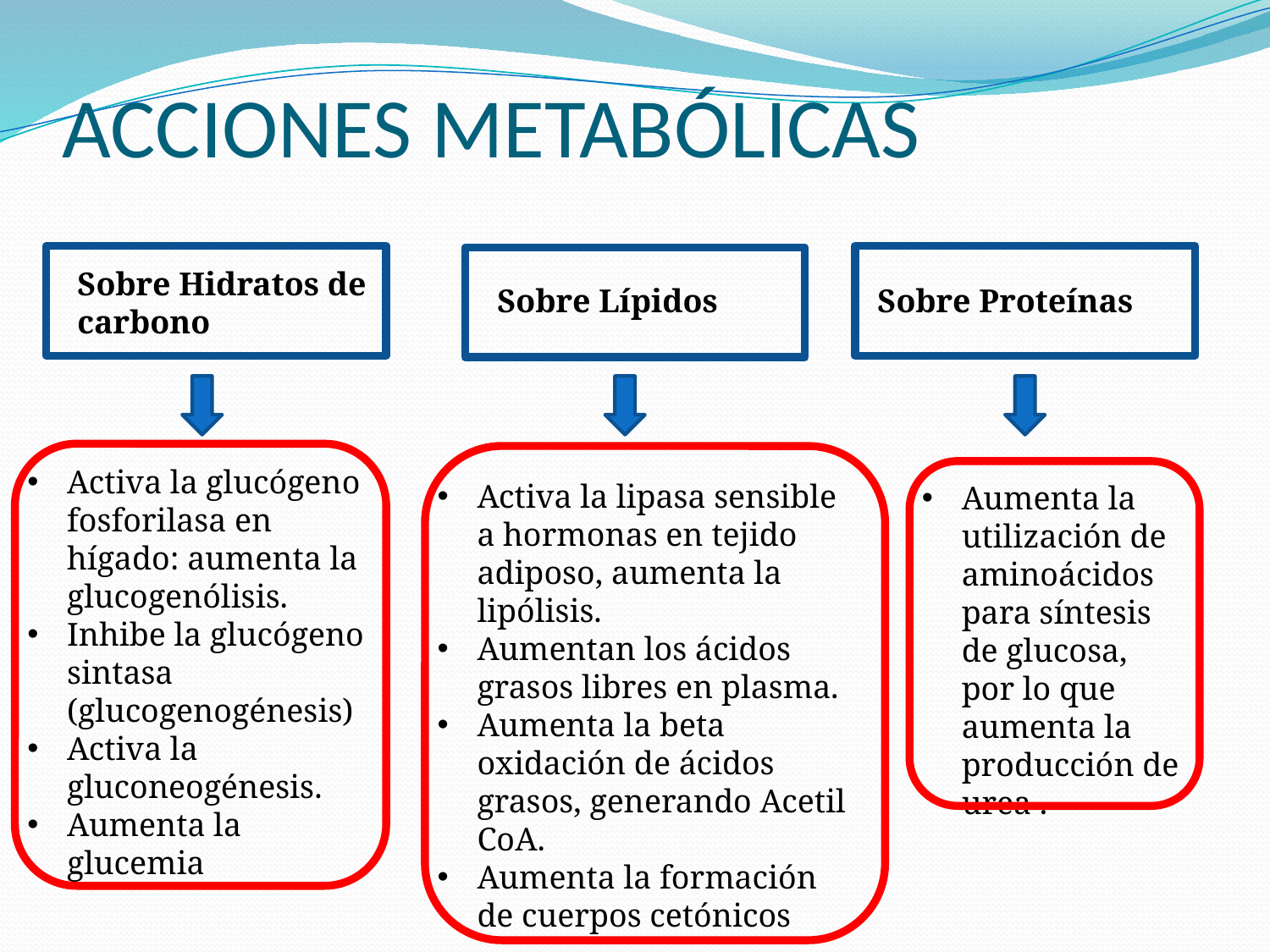

# ACCIONES METABÓLICAS

Sobre Hidratos de carbono
Sobre Lípidos
Sobre Proteínas

Activa la glucógeno fosforilasa en hígado: aumenta la glucogenólisis.
Inhibe la glucógeno sintasa (glucogenogénesis)
Activa la gluconeogénesis.
Aumenta la glucemia

Activa la lipasa sensible a hormonas en tejido adiposo, aumenta la lipólisis.
Aumentan los ácidos grasos libres en plasma.
Aumenta la beta oxidación de ácidos grasos, generando Acetil CoA.
Aumenta la formación de cuerpos cetónicos
Aumenta la utilización de aminoácidos para síntesis de glucosa, por lo que aumenta la producción de urea .